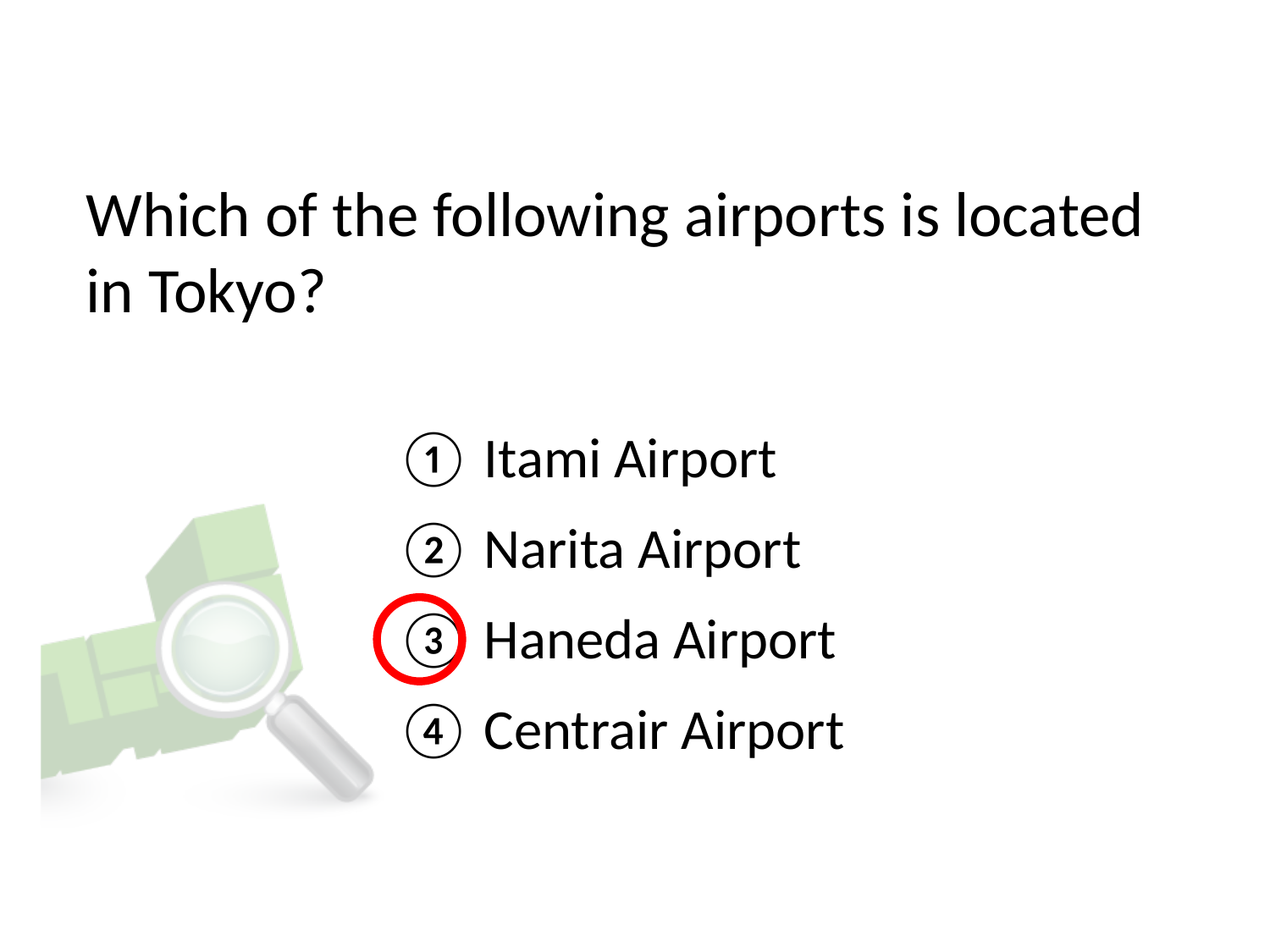

# Which of the following airports is located in Tokyo?
① Itami Airport
② Narita Airport
③ Haneda Airport
④ Centrair Airport